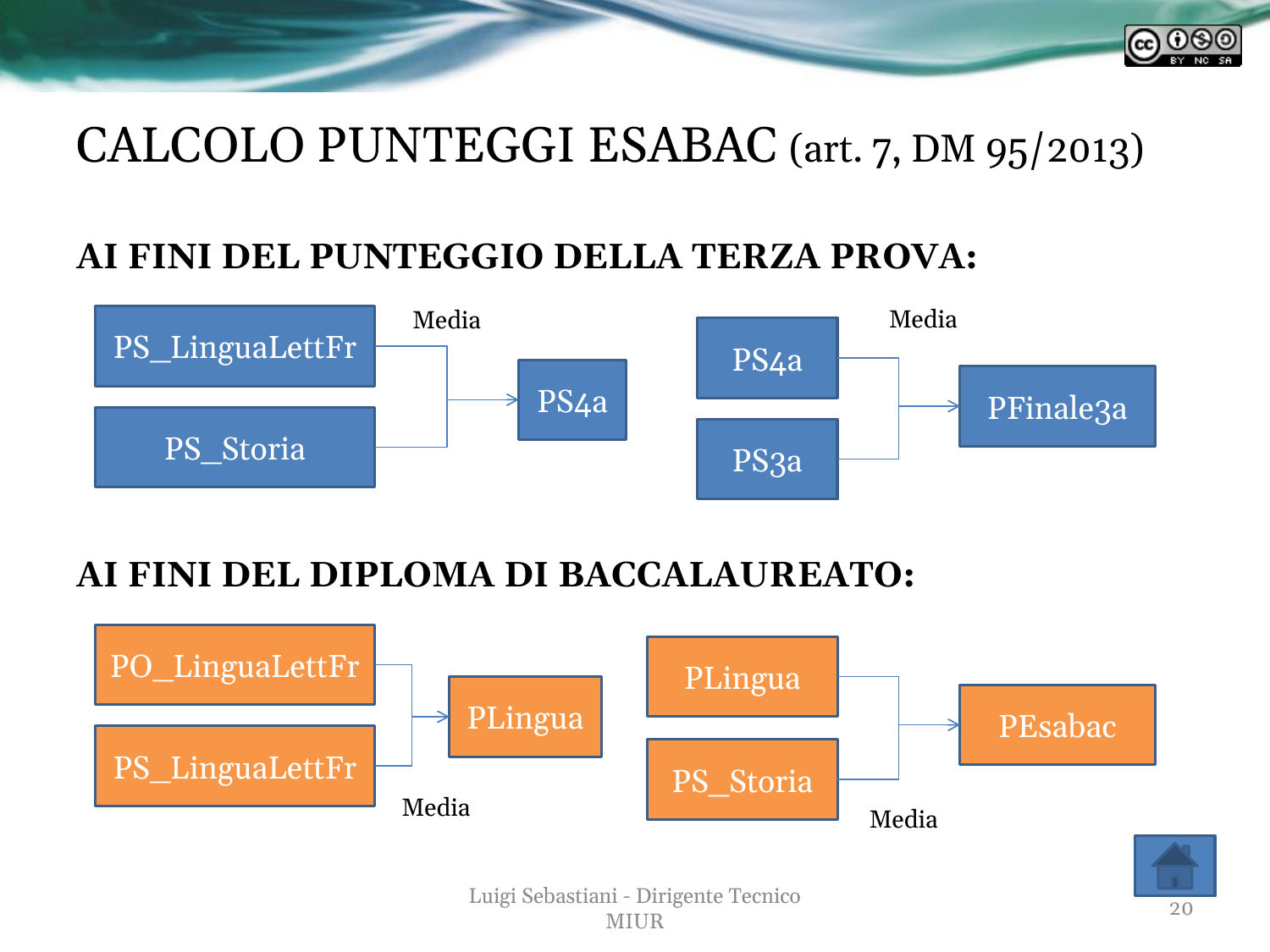

# CALCOLO PUNTEGGI ESABAC (art. 7, DM 95/2013)
AI FINI DEL PUNTEGGIO DELLA TERZA PROVA:

AI FINI DEL DIPLOMA DI BACCALAUREATO:
Media
Media
PS_LinguaLettFr
PS4a
PS4a
PFinale3a
PS_Storia
PS3a
PO_LinguaLettFr
PLingua
PLingua
PEsabac
PS_LinguaLettFr
PS_Storia
Media
Media

Luigi Sebastiani - Dirigente Tecnico MIUR
20